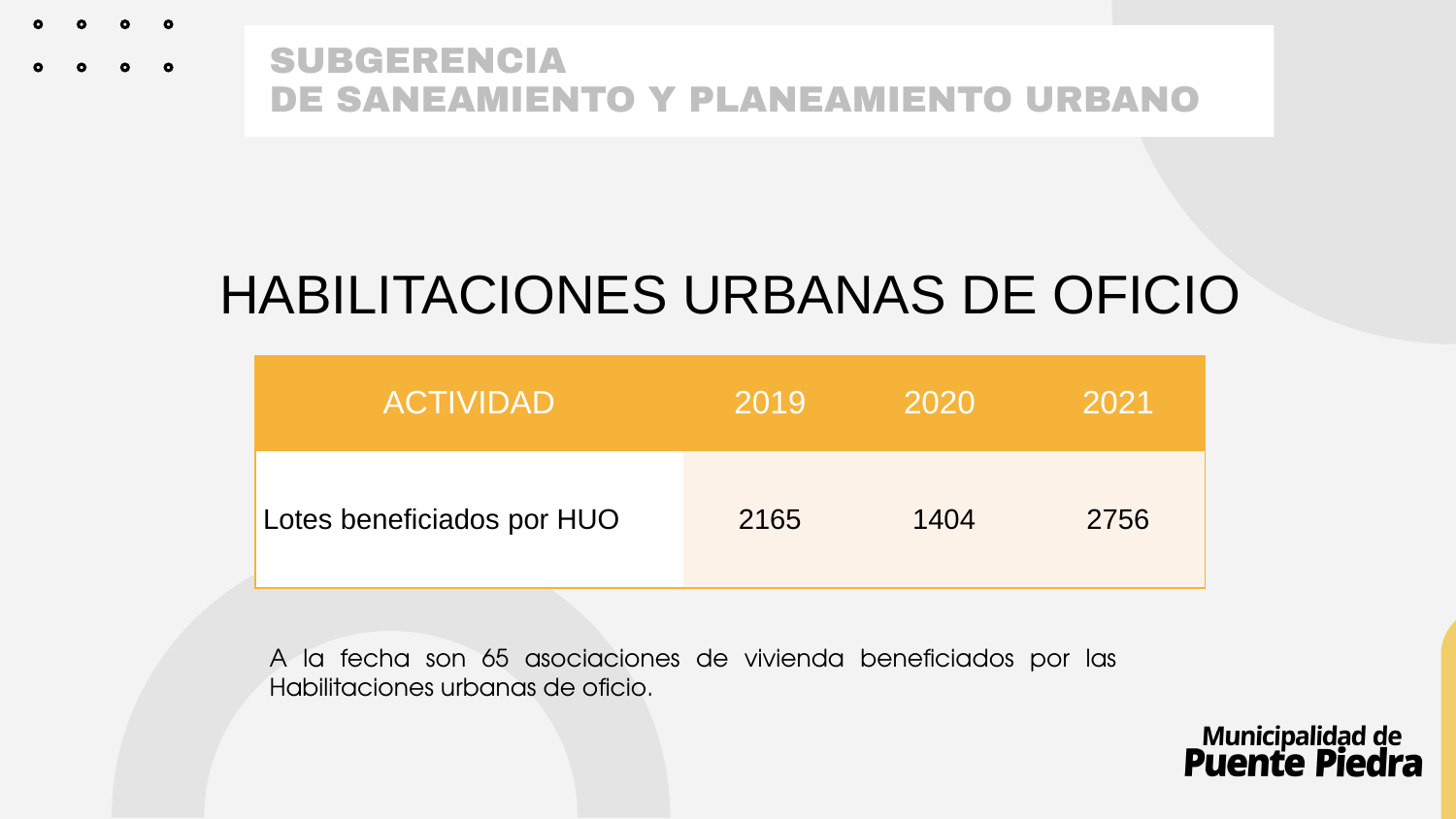

SUBGERENCIA
DE SANEAMIENTO Y PLANEAMIENTO URBANO
HABILITACIONES URBANAS DE OFICIO
| ACTIVIDAD | 2019 | 2020 | 2021 |
| --- | --- | --- | --- |
| Lotes beneficiados por HUO | 2165 | 1404 | 2756 |
A la fecha son 65 asociaciones de vivienda beneficiados por las Habilitaciones urbanas de oficio.